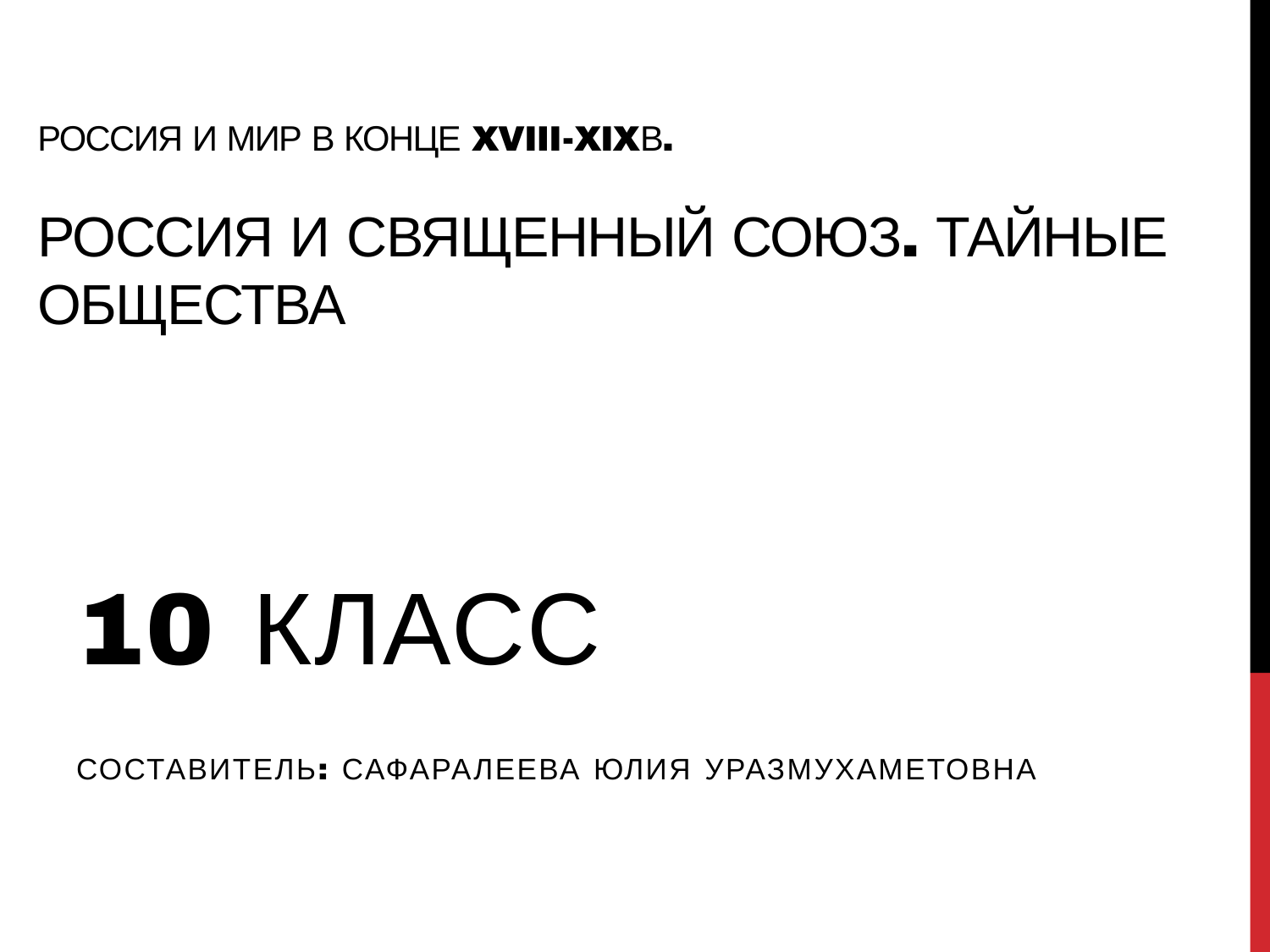

# Россия и мир в конце XVIII-XIXв. Россия и Священный союз. Тайные общества
10 класс

Составитель: Сафаралеева Юлия Уразмухаметовна